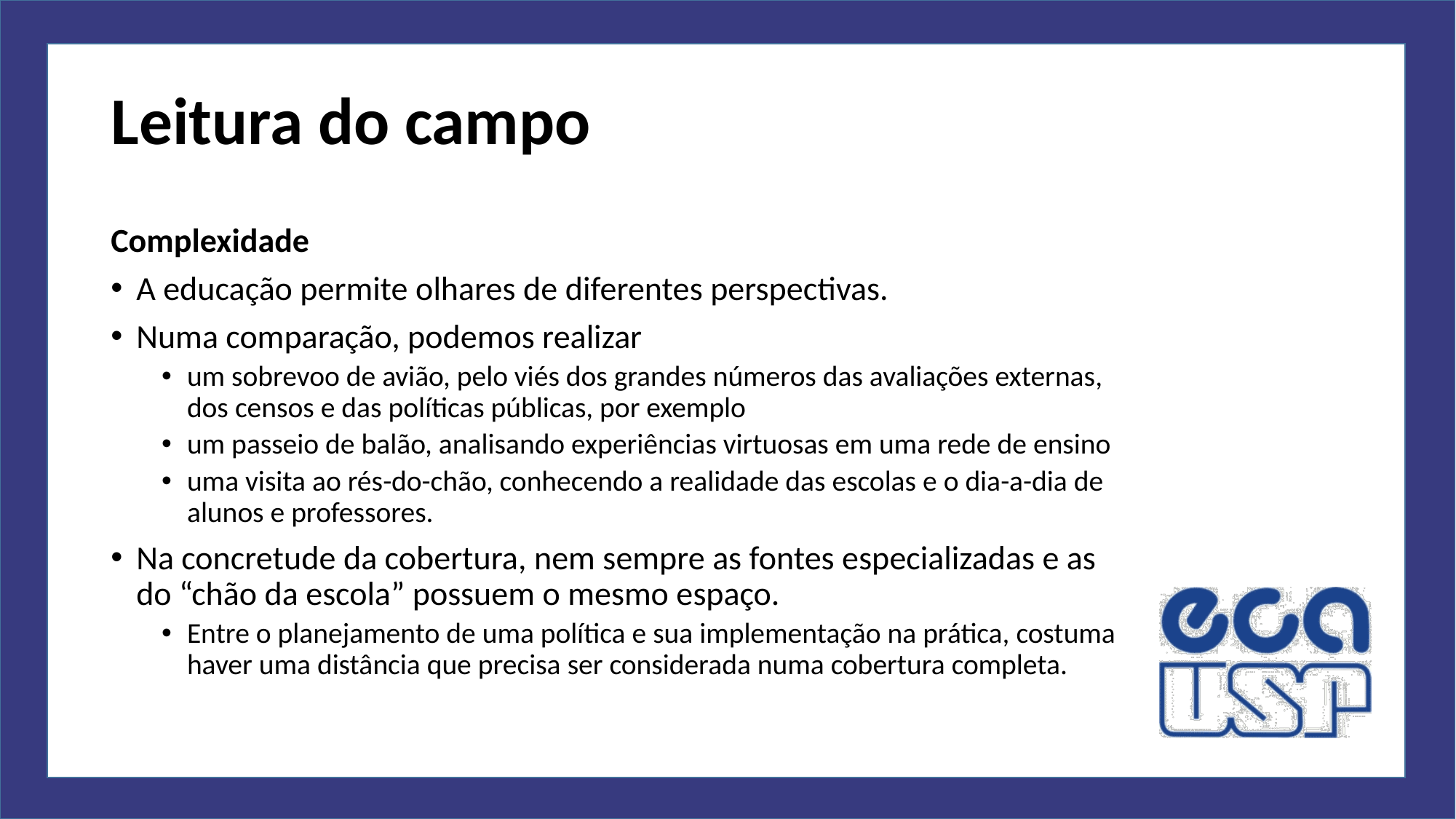

# Leitura do campo
Complexidade
A educação permite olhares de diferentes perspectivas.
Numa comparação, podemos realizar
um sobrevoo de avião, pelo viés dos grandes números das avaliações externas, dos censos e das políticas públicas, por exemplo
um passeio de balão, analisando experiências virtuosas em uma rede de ensino
uma visita ao rés-do-chão, conhecendo a realidade das escolas e o dia-a-dia de alunos e professores.
Na concretude da cobertura, nem sempre as fontes especializadas e as do “chão da escola” possuem o mesmo espaço.
Entre o planejamento de uma política e sua implementação na prática, costuma haver uma distância que precisa ser considerada numa cobertura completa.